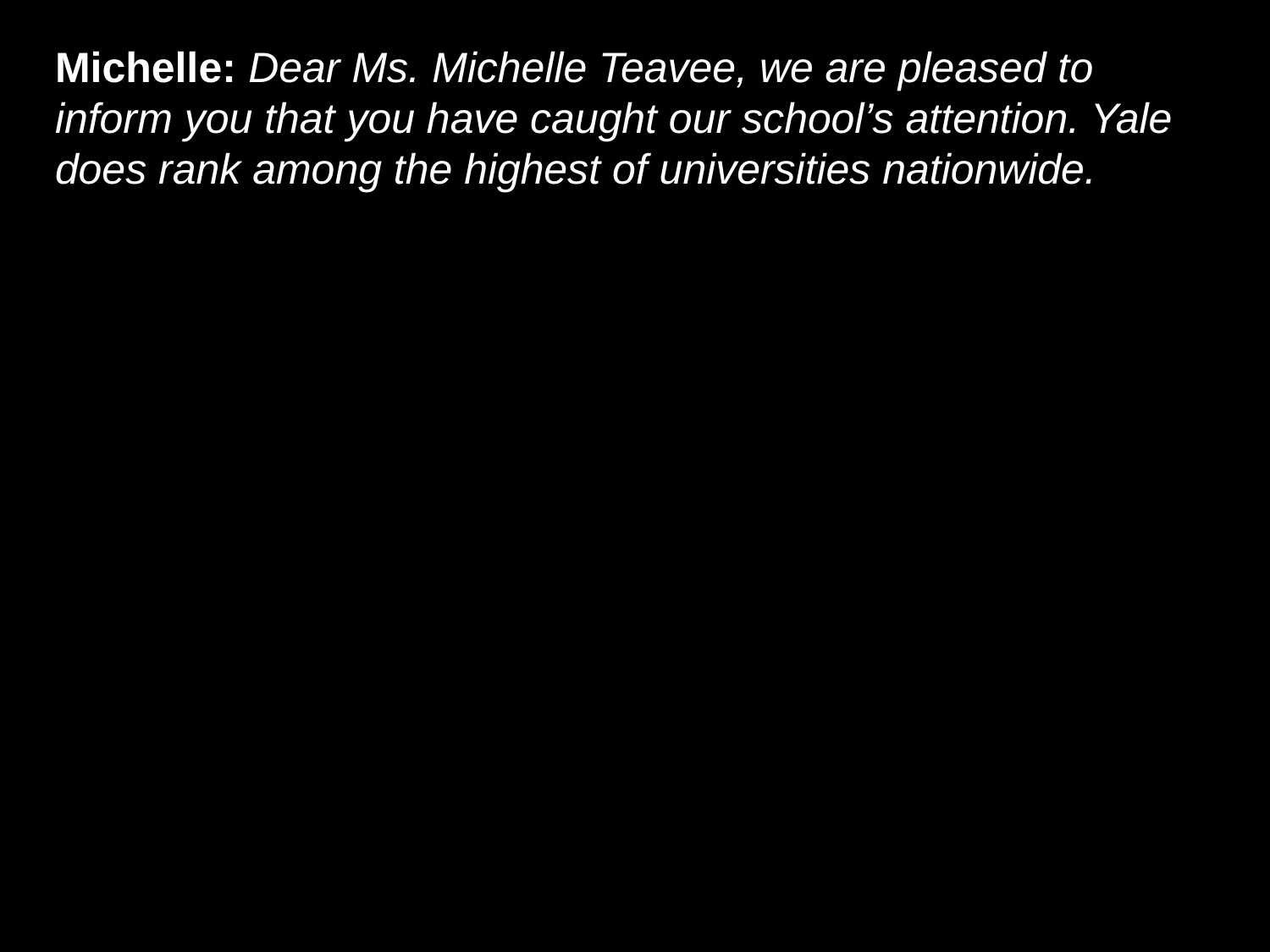

# Michelle: Dear Ms. Michelle Teavee, we are pleased to inform you that you have caught our school’s attention. Yale does rank among the highest of universities nationwide.